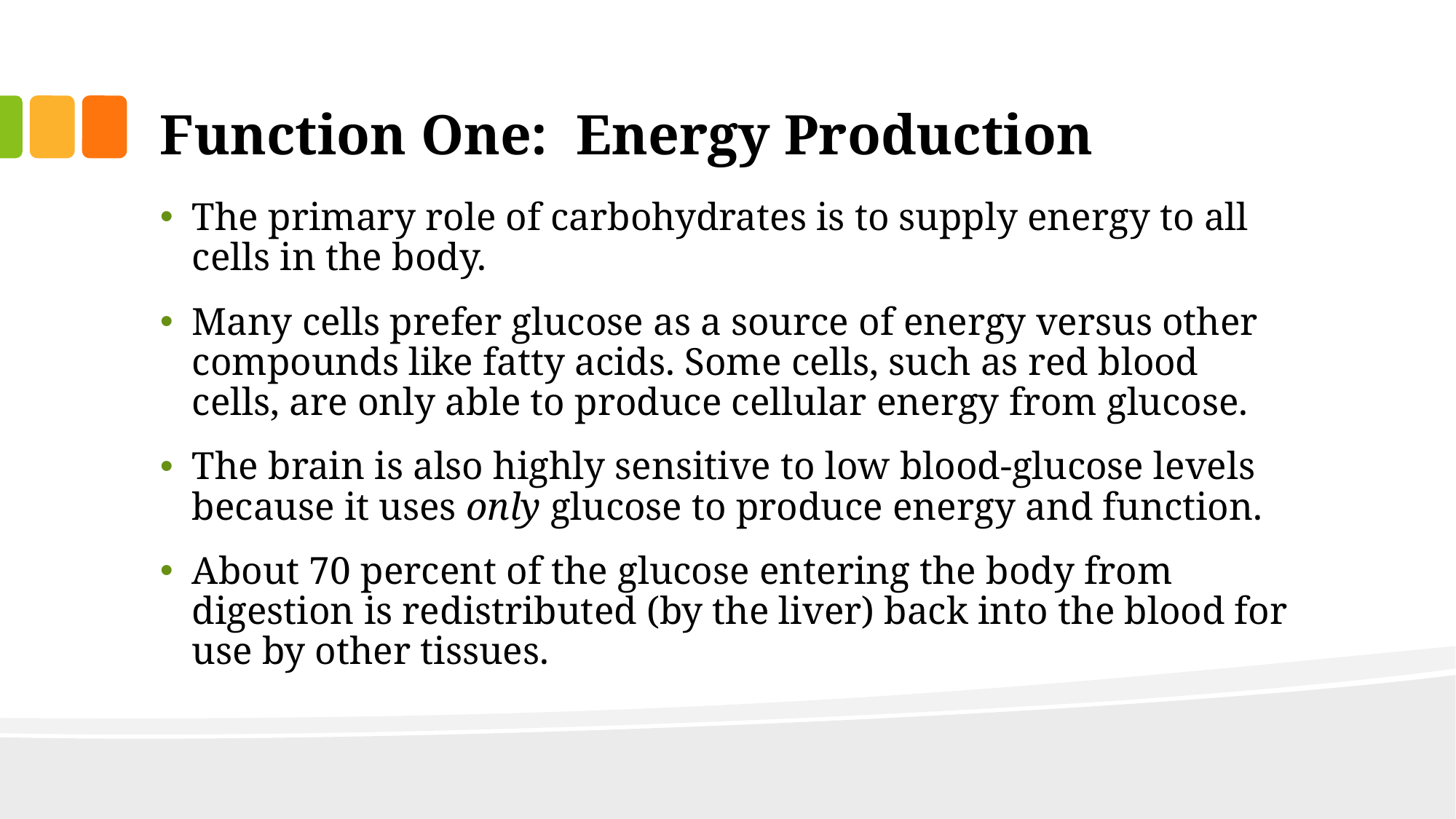

# Function One:  Energy Production
The primary role of carbohydrates is to supply energy to all cells in the body.
Many cells prefer glucose as a source of energy versus other compounds like fatty acids. Some cells, such as red blood cells, are only able to produce cellular energy from glucose.
The brain is also highly sensitive to low blood-glucose levels because it uses only glucose to produce energy and function.
About 70 percent of the glucose entering the body from digestion is redistributed (by the liver) back into the blood for use by other tissues.